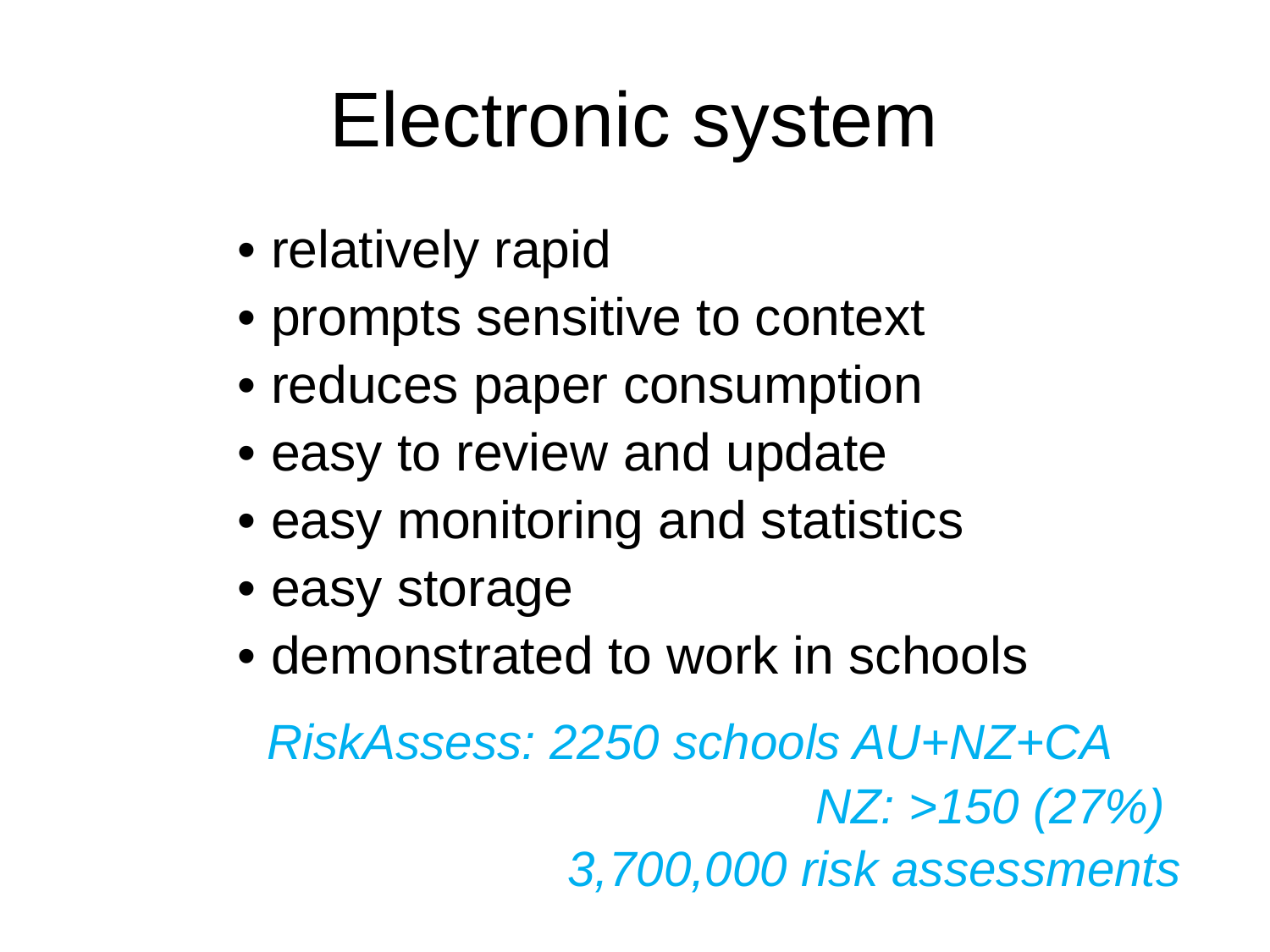

# Electronic system
• relatively rapid
• prompts sensitive to context
• reduces paper consumption
• easy to review and update
• easy monitoring and statistics
• easy storage
• demonstrated to work in schools

  RiskAssess: 2250 schools AU+NZ+CA
                                          NZ: >150 (27%)
                        3,700,000 risk assessments